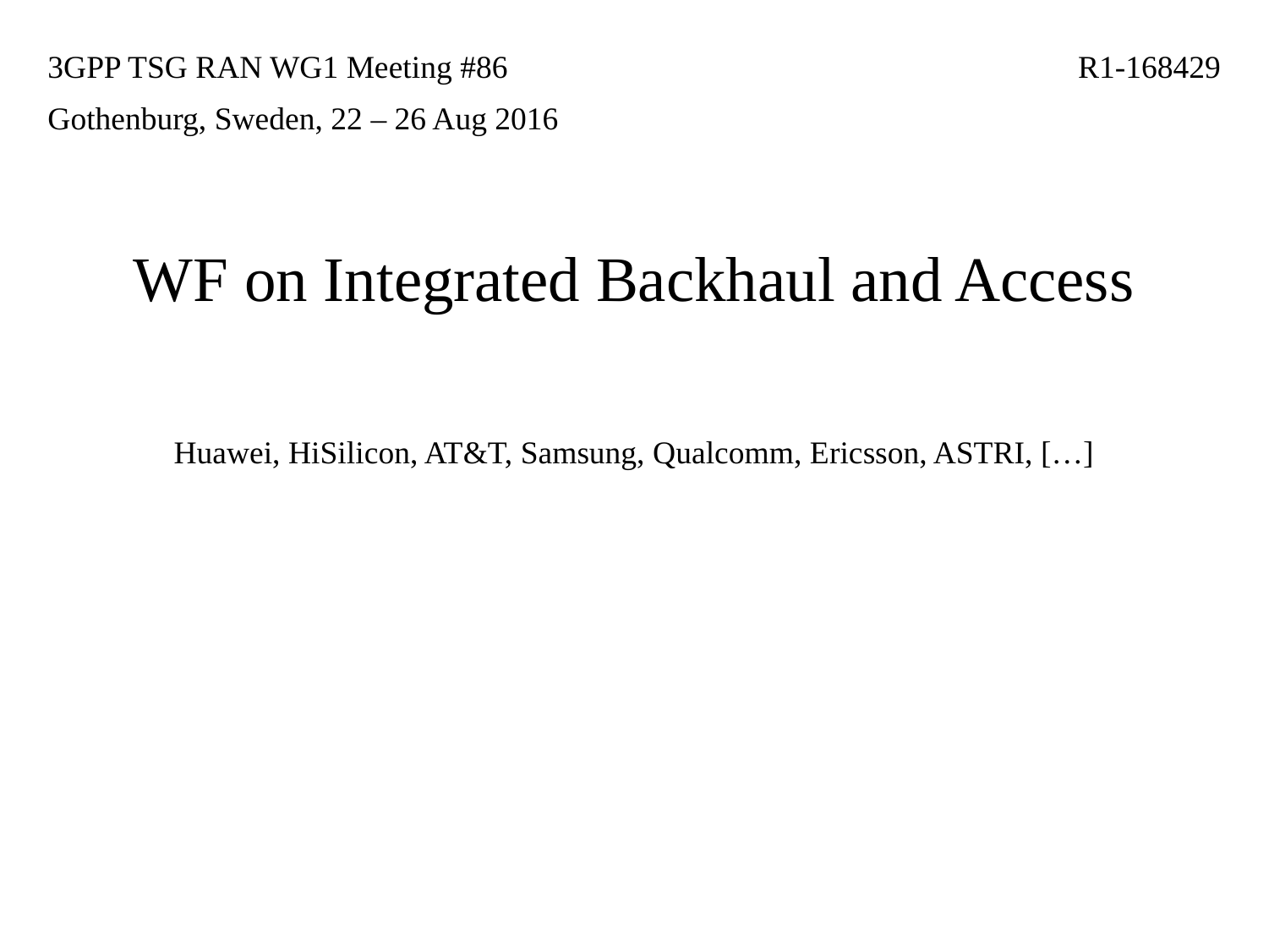

| 3GPP TSG RAN WG1 Meeting #86 | R1-168429 |
| --- | --- |
| Gothenburg, Sweden, 22 – 26 Aug 2016 |  |
# WF on Integrated Backhaul and Access
Huawei, HiSilicon, AT&T, Samsung, Qualcomm, Ericsson, ASTRI, […]